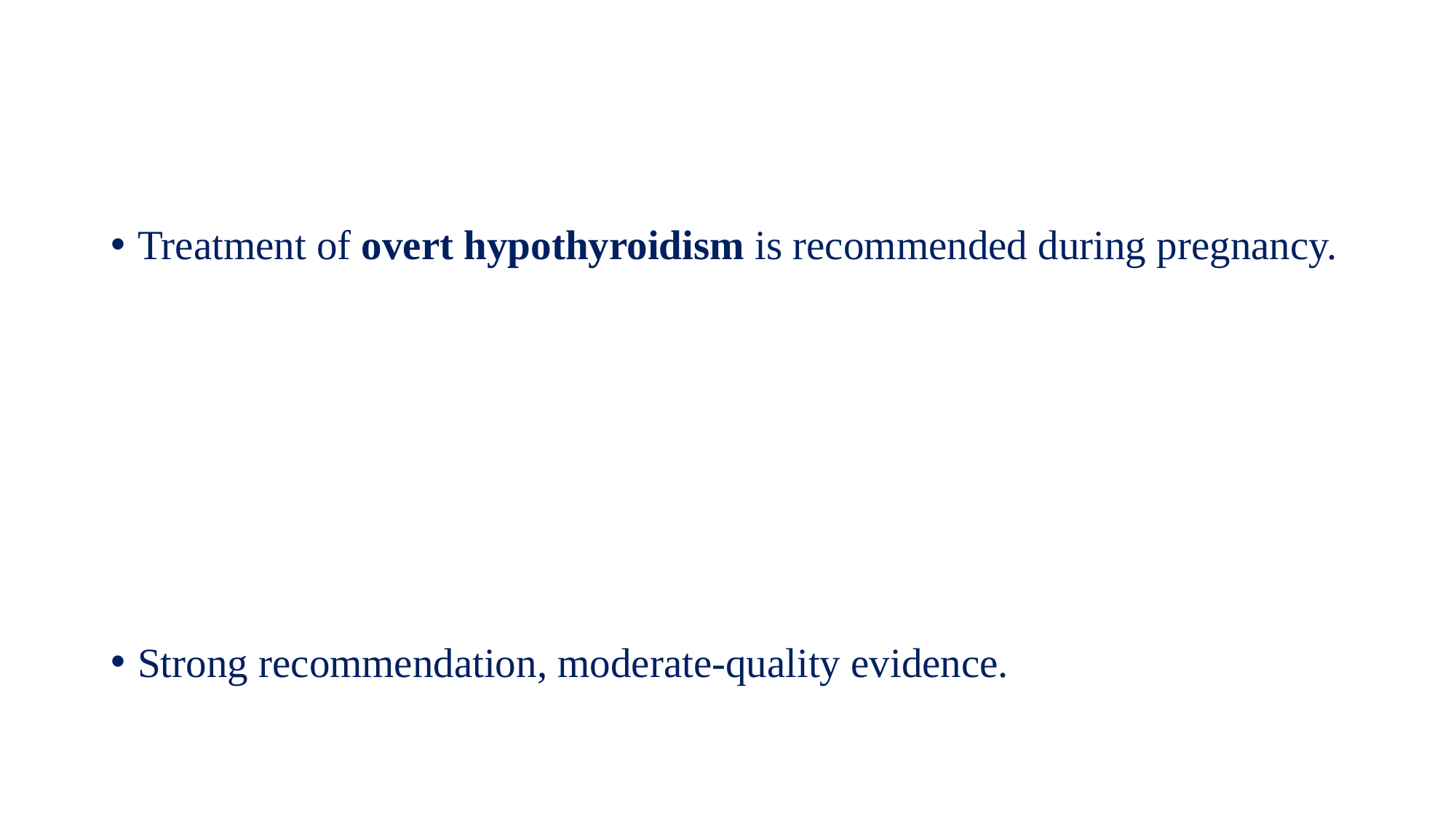

#
Treatment of overt hypothyroidism is recommended during pregnancy.

Strong recommendation, moderate-quality evidence.